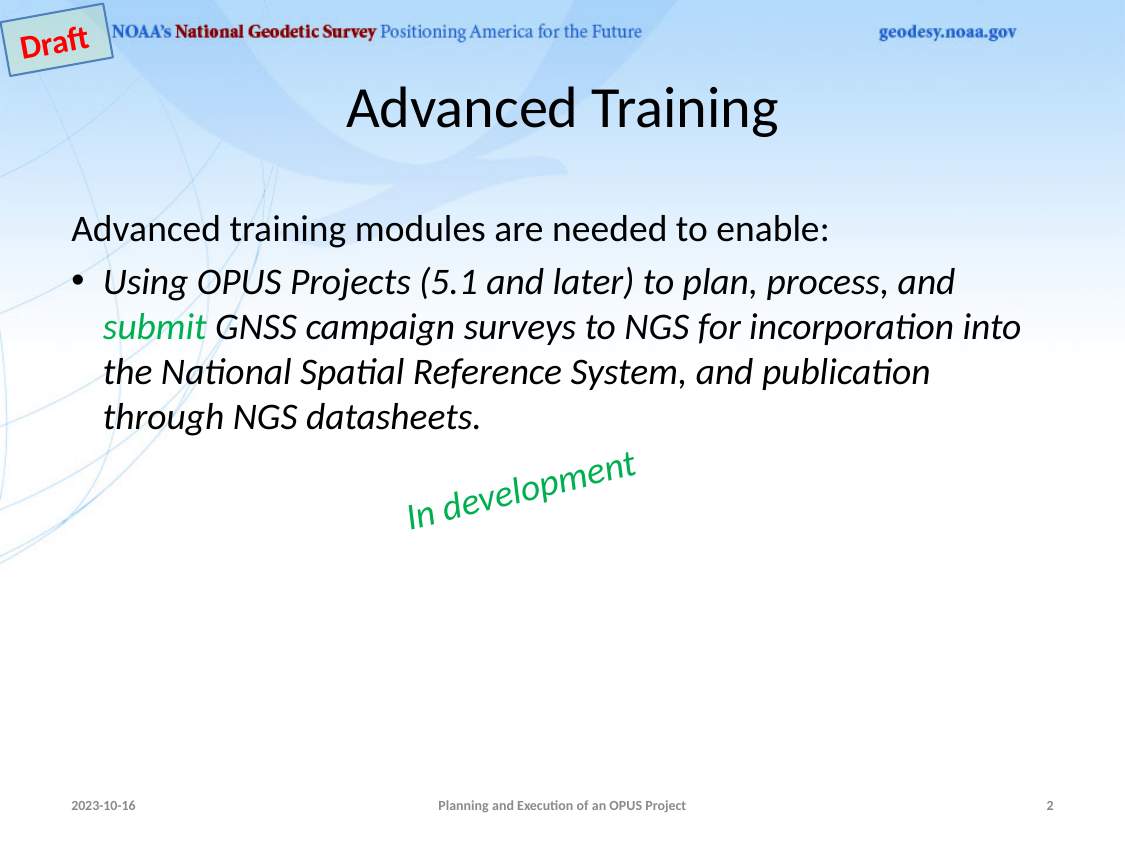

Draft
# Advanced Training
Advanced training modules are needed to enable:
Using OPUS Projects (5.1 and later) to plan, process, and submit GNSS campaign surveys to NGS for incorporation into the National Spatial Reference System, and publication through NGS datasheets.

In development
2023-10-16
Planning and Execution of an OPUS Project
2